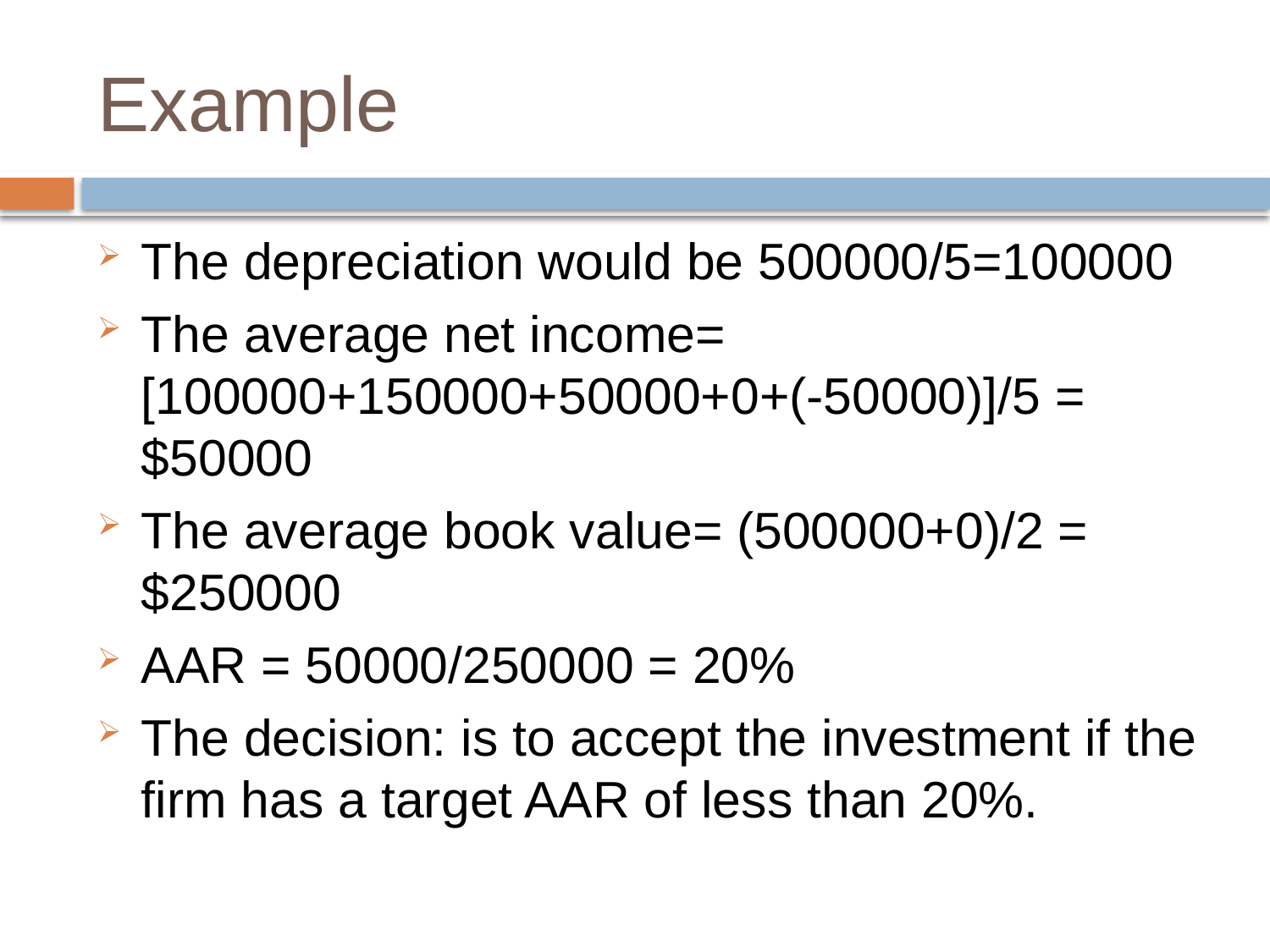

# Example
The depreciation would be 500000/5=100000
The average net income= [100000+150000+50000+0+(-50000)]/5 = $50000
The average book value= (500000+0)/2 = $250000
AAR = 50000/250000 = 20%
The decision: is to accept the investment if the firm has a target AAR of less than 20%.